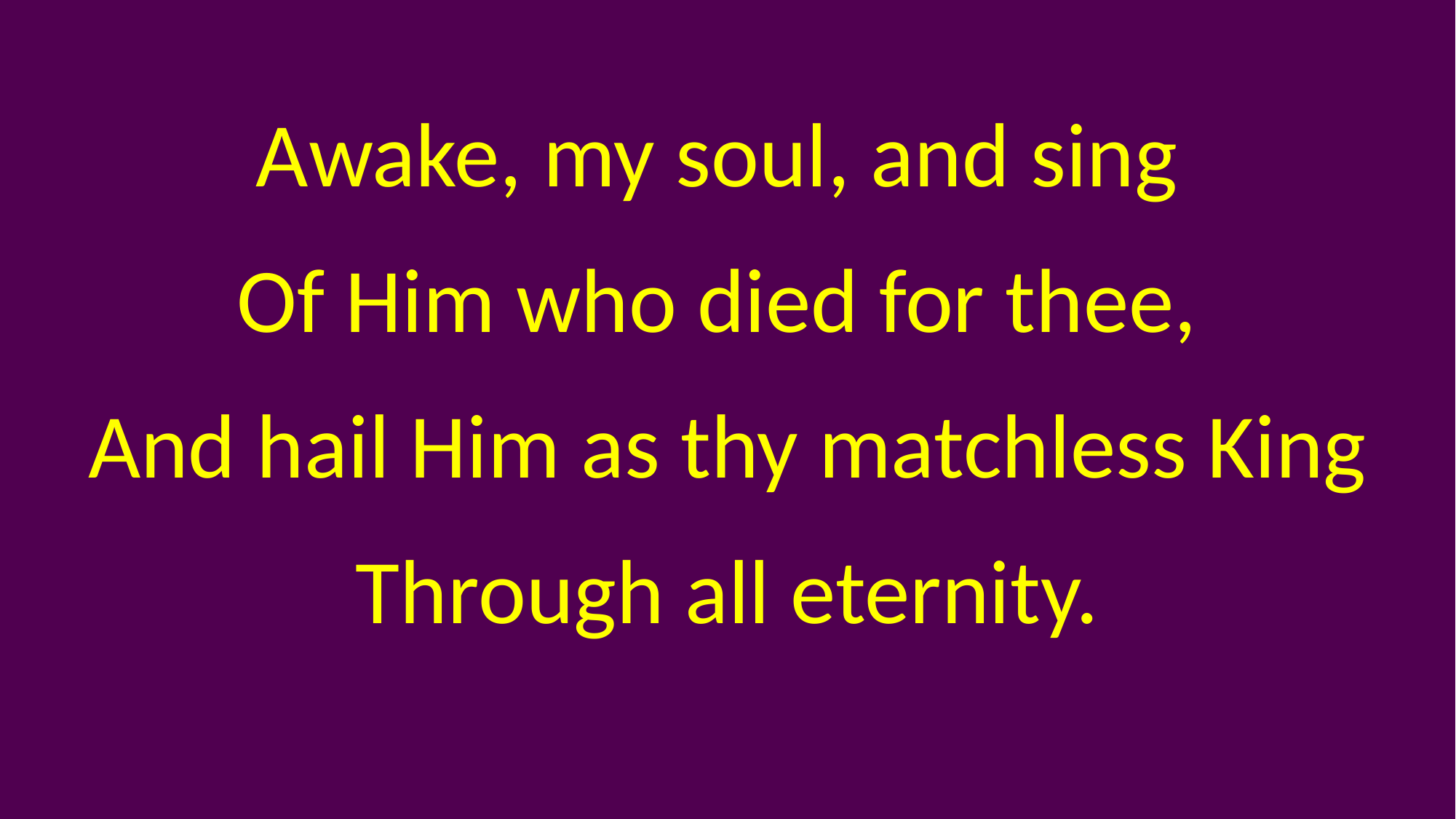

Awake, my soul, and sing
Of Him who died for thee,
And hail Him as thy matchless King
Through all eternity.